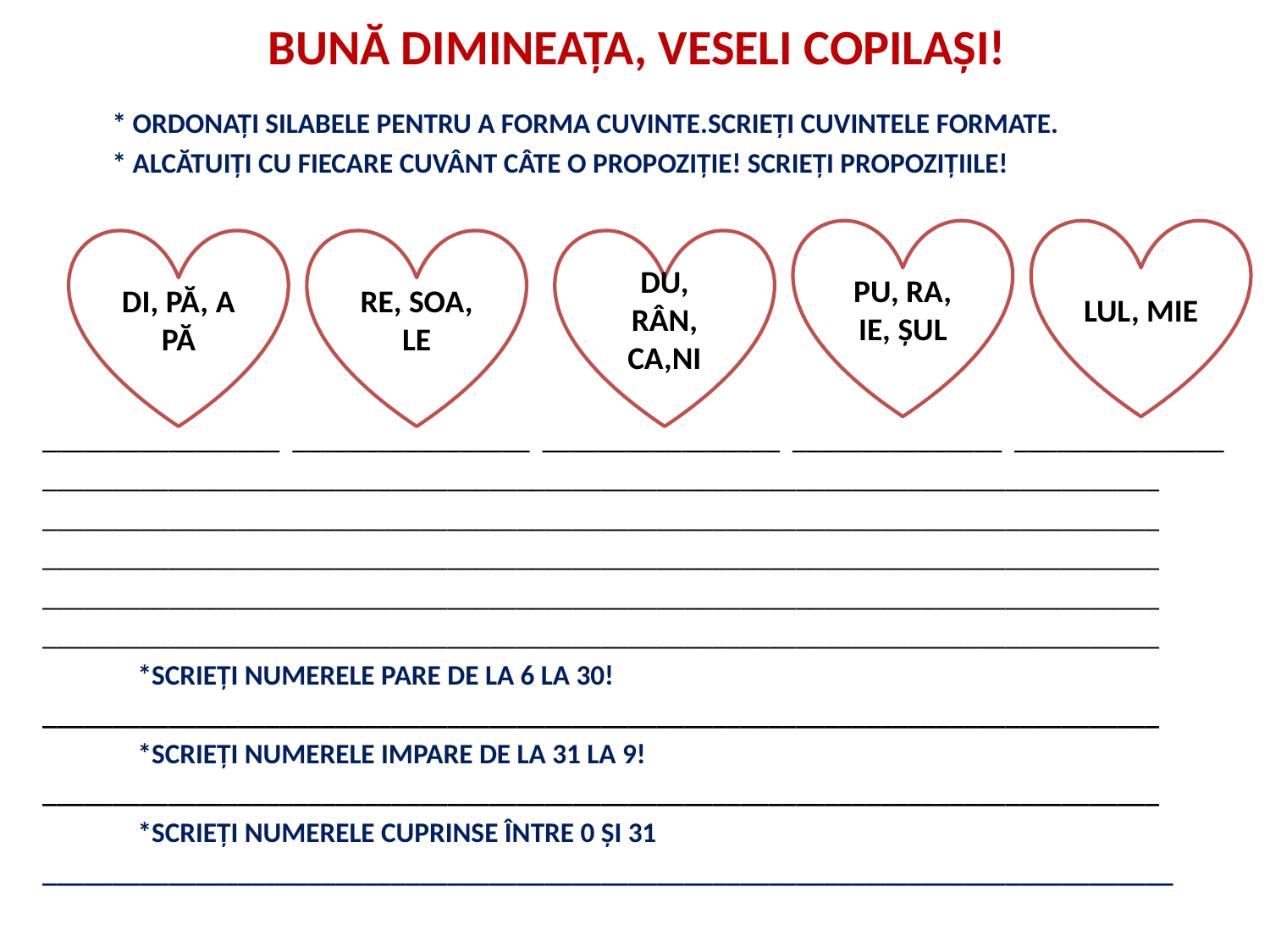

# BUNĂ DIMINEAȚA, VESELI COPILAȘI!
           * ORDONAȚI SILABELE PENTRU A FORMA CUVINTE.SCRIEȚI CUVINTELE FORMATE.
           * ALCĂTUIȚI CU FIECARE CUVÂNT CÂTE O PROPOZIȚIE! SCRIEȚI PROPOZIȚIILE!

_________________  _________________  _________________  _______________  _______________
________________________________________________________________________________
________________________________________________________________________________
________________________________________________________________________________
________________________________________________________________________________
________________________________________________________________________________
               *SCRIEȚI NUMERELE PARE DE LA 6 LA 30!
________________________________________________________________________________
               *SCRIEȚI NUMERELE IMPARE DE LA 31 LA 9!
________________________________________________________________________________
               *SCRIEȚI NUMERELE CUPRINSE ÎNTRE 0 ȘI 31
_________________________________________________________________________________
PU, RA, IE, ȘUL
LUL, MIE
DI, PĂ, A PĂ
RE, SOA, LE
DU, RÂN, CA,NI